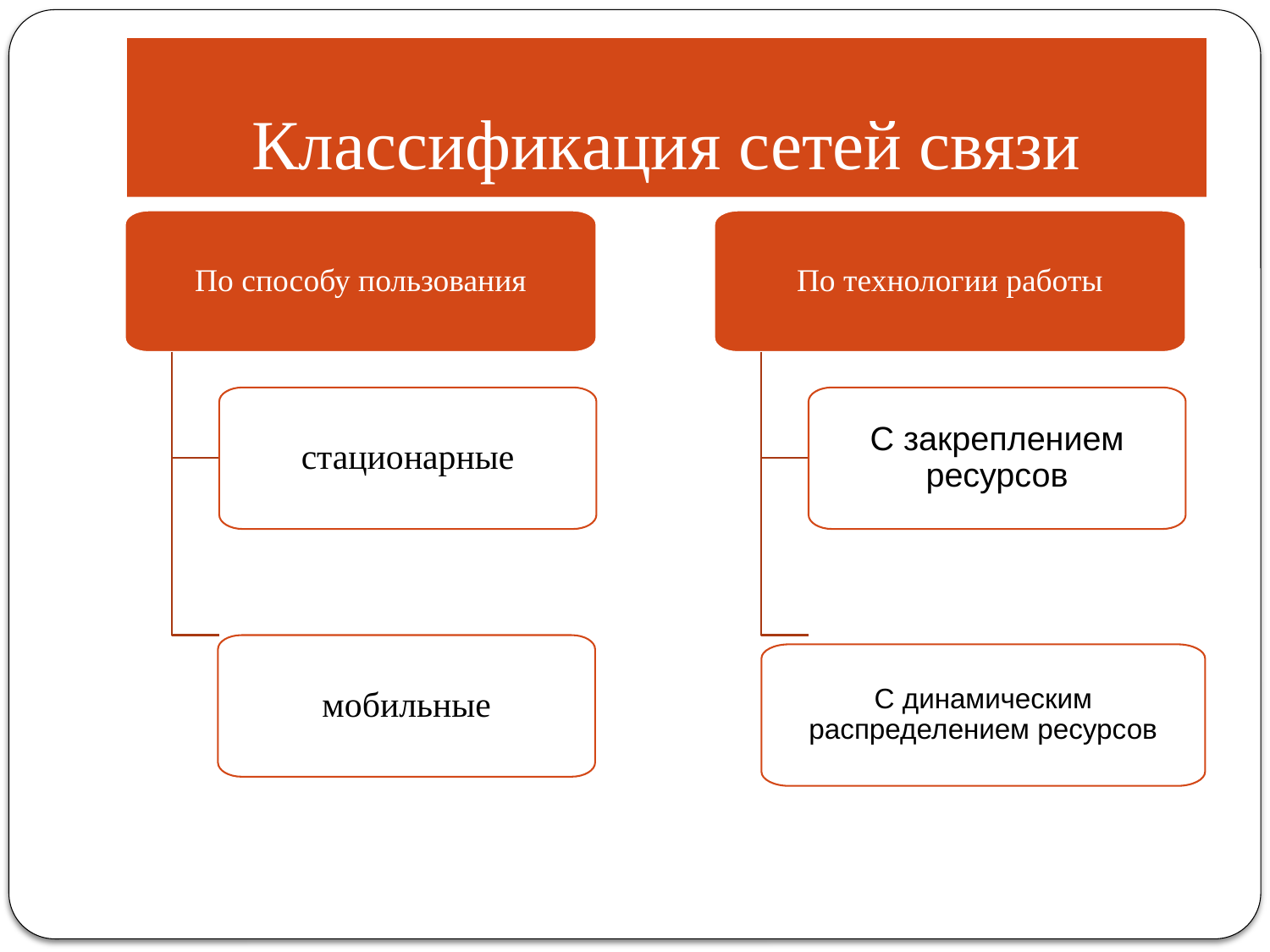

# Классификация сетей связи
По способу пользования
По технологии работы

стационарные
С закреплением ресурсов
мобильные
С динамическим распределением ресурсов